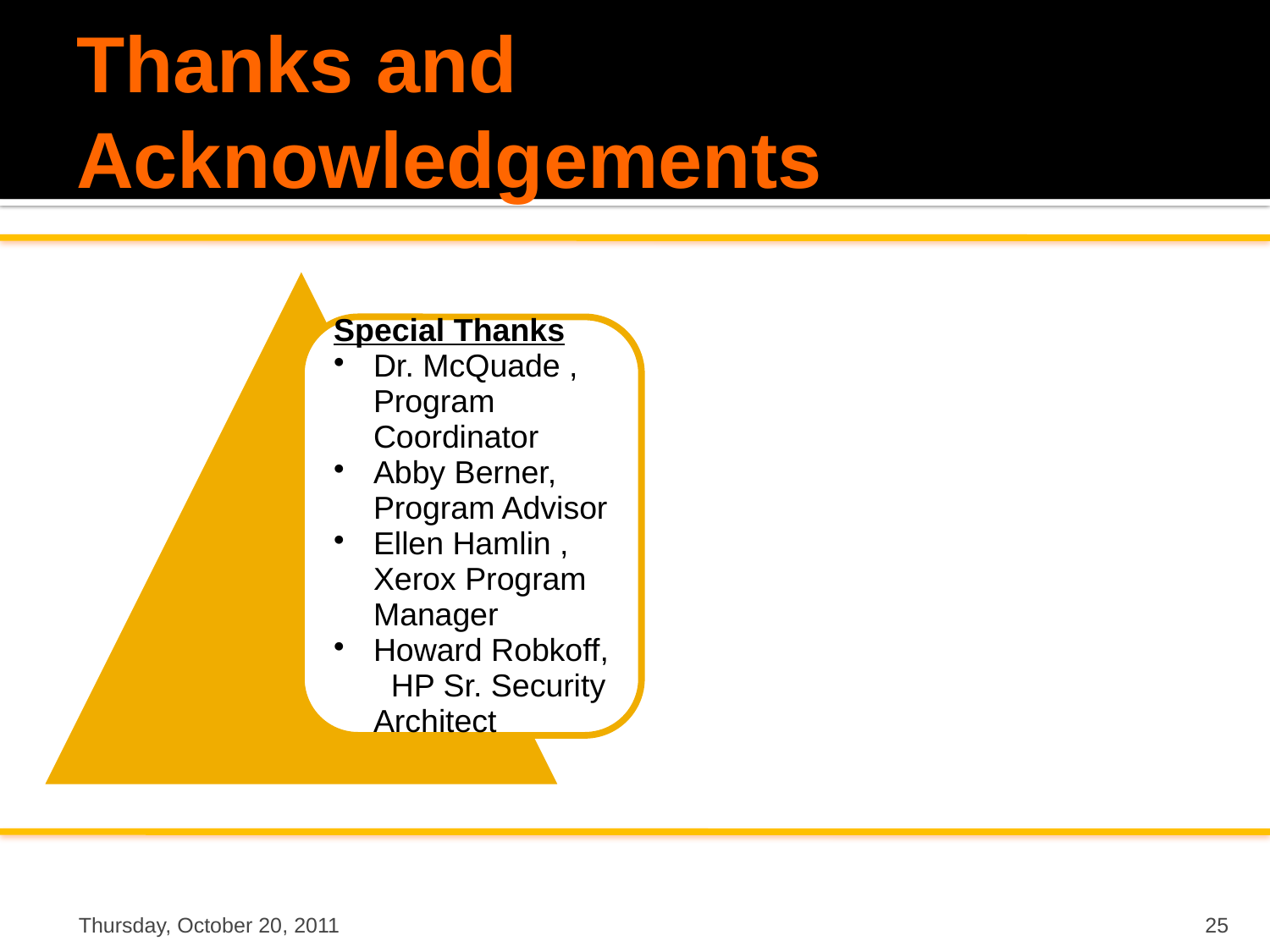

# Thanks and Acknowledgements
Special Thanks
Abby Berner, Program Advisor
Dr. McQuade , Program Coordinator
Ellen Hamlin , Xerox Program Manager
Howard Robkoff,   HP Sr. Security Architect

Thursday, October 20, 2011
25